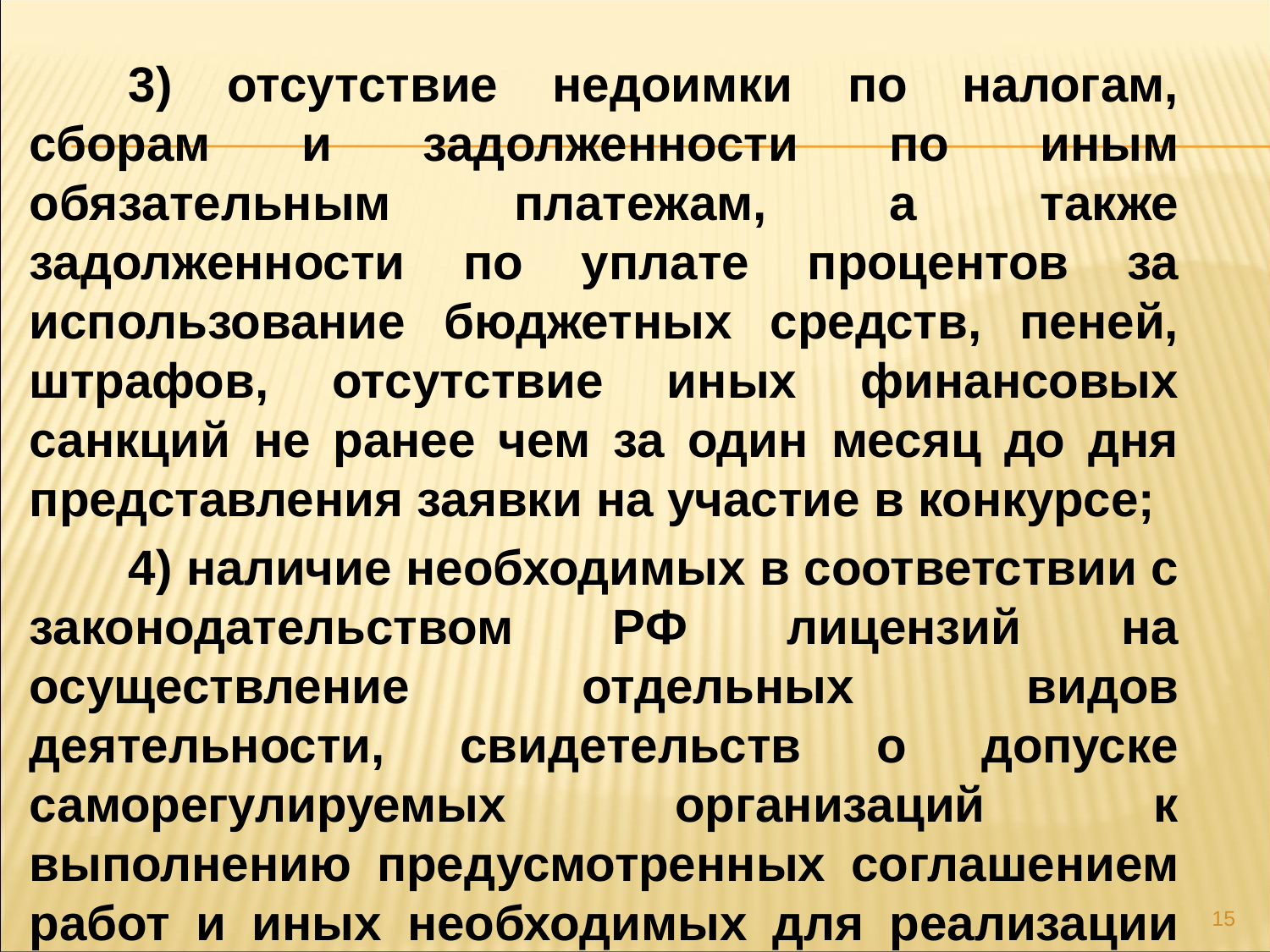

3) отсутствие недоимки по налогам, сборам и задолженности по иным обязательным платежам, а также задолженности по уплате процентов за использование бюджетных средств, пеней, штрафов, отсутствие иных финансовых санкций не ранее чем за один месяц до дня представления заявки на участие в конкурсе;
4) наличие необходимых в соответствии с законодательством РФ лицензий на осуществление отдельных видов деятельности, свидетельств о допуске саморегулируемых организаций к выполнению предусмотренных соглашением работ и иных необходимых для реализации соглашения разрешений.

15